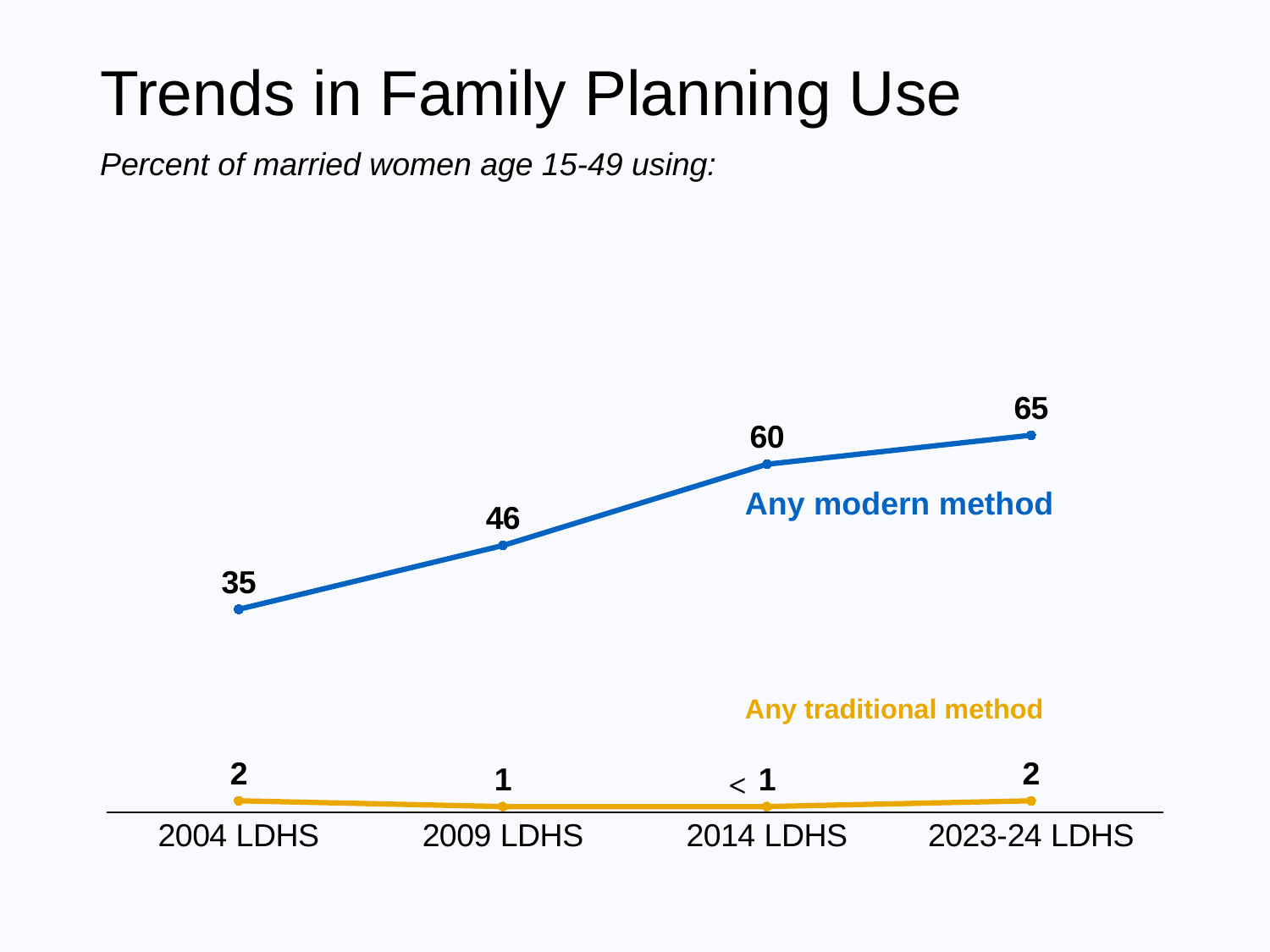

# Trends in Family Planning Use
Percent of married women age 15-49 using:

### Chart

| Category | Any modern method | Any traditional method |
|---|---|---|
| 2004 LDHS | 35.0 | 2.0 |
| 2009 LDHS | 46.0 | 1.0 |
| 2014 LDHS | 60.0 | 1.0 |
| 2023-24 LDHS | 65.0 | 2.0 |
Any modern method
Any traditional method